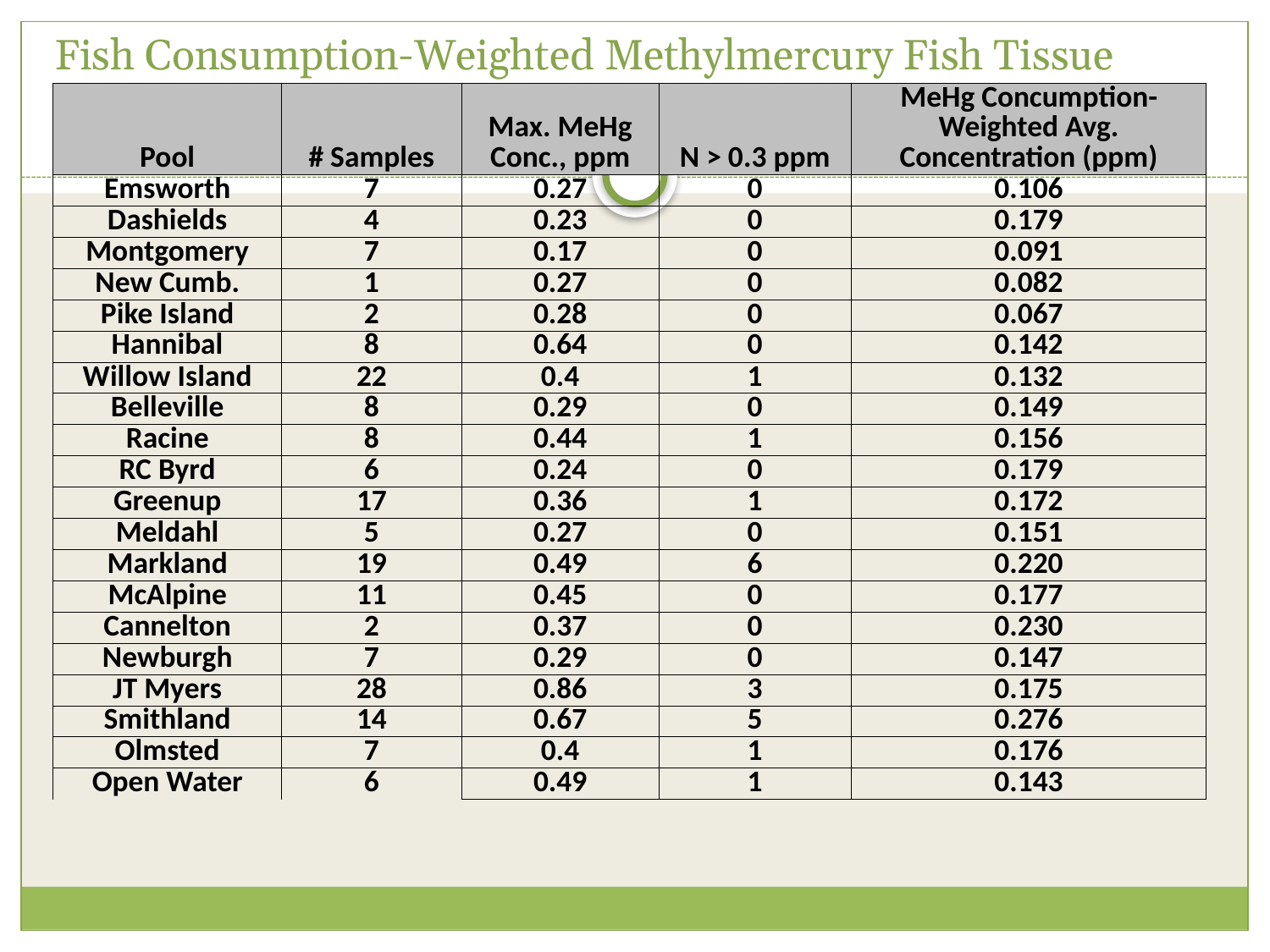

# Fish Consumption-Weighted Methylmercury Fish Tissue
| Pool | # Samples | Max. MeHg Conc., ppm | N > 0.3 ppm | MeHg Concumption-Weighted Avg. Concentration (ppm) |
| --- | --- | --- | --- | --- |
| Emsworth | 7 | 0.27 | 0 | 0.106 |
| Dashields | 4 | 0.23 | 0 | 0.179 |
| Montgomery | 7 | 0.17 | 0 | 0.091 |
| New Cumb. | 1 | 0.27 | 0 | 0.082 |
| Pike Island | 2 | 0.28 | 0 | 0.067 |
| Hannibal | 8 | 0.64 | 0 | 0.142 |
| Willow Island | 22 | 0.4 | 1 | 0.132 |
| Belleville | 8 | 0.29 | 0 | 0.149 |
| Racine | 8 | 0.44 | 1 | 0.156 |
| RC Byrd | 6 | 0.24 | 0 | 0.179 |
| Greenup | 17 | 0.36 | 1 | 0.172 |
| Meldahl | 5 | 0.27 | 0 | 0.151 |
| Markland | 19 | 0.49 | 6 | 0.220 |
| McAlpine | 11 | 0.45 | 0 | 0.177 |
| Cannelton | 2 | 0.37 | 0 | 0.230 |
| Newburgh | 7 | 0.29 | 0 | 0.147 |
| JT Myers | 28 | 0.86 | 3 | 0.175 |
| Smithland | 14 | 0.67 | 5 | 0.276 |
| Olmsted | 7 | 0.4 | 1 | 0.176 |
| Open Water | 6 | 0.49 | 1 | 0.143 |